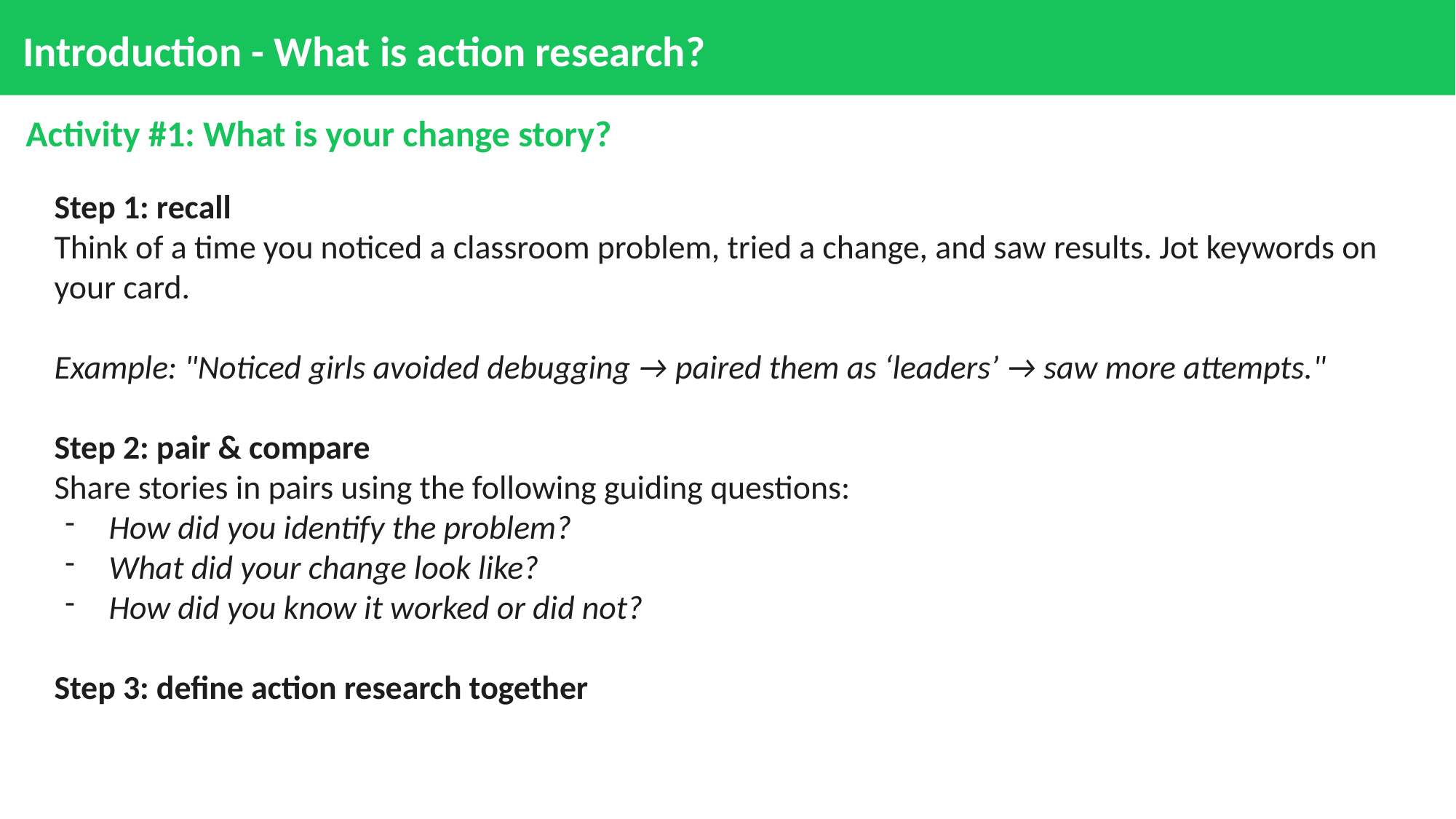

# Introduction - What is action research?
Activity #1: What is your change story?
Step 1: recall
Think of a time you noticed a classroom problem, tried a change, and saw results. Jot keywords on your card.

Example: "Noticed girls avoided debugging → paired them as ‘leaders’ → saw more attempts."

Step 2: pair & compare
Share stories in pairs using the following guiding questions:
How did you identify the problem?
What did your change look like?
How did you know it worked or did not?

Step 3: define action research together